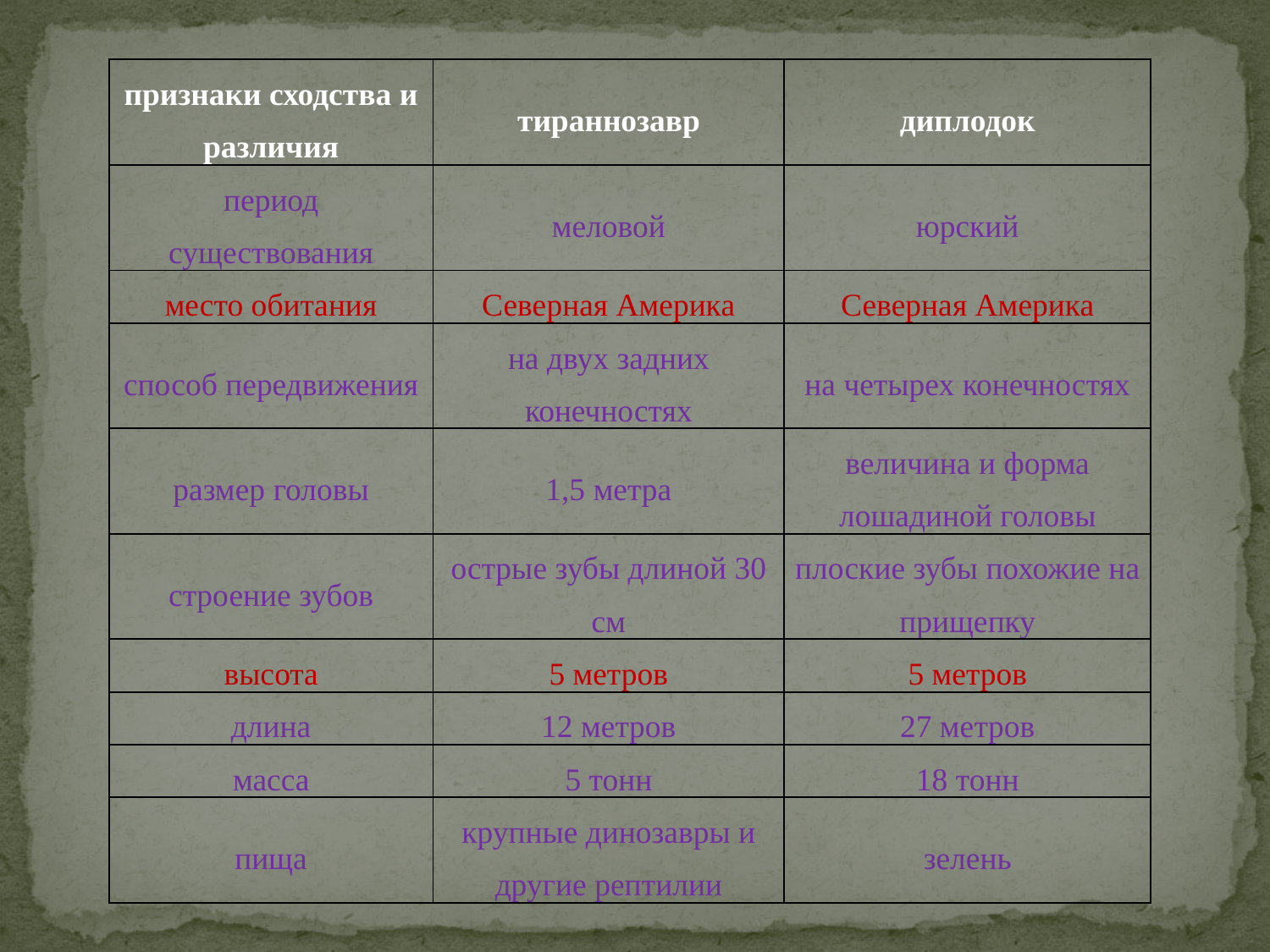

| признаки сходства и различия | тираннозавр | диплодок |
| --- | --- | --- |
| период существования | меловой | юрский |
| место обитания | Северная Америка | Северная Америка |
| способ передвижения | на двух задних конечностях | на четырех конечностях |
| размер головы | 1,5 метра | величина и форма лошадиной головы |
| строение зубов | острые зубы длиной 30 см | плоские зубы похожие на прищепку |
| высота | 5 метров | 5 метров |
| длина | 12 метров | 27 метров |
| масса | 5 тонн | 18 тонн |
| пища | крупные динозавры и другие рептилии | зелень |